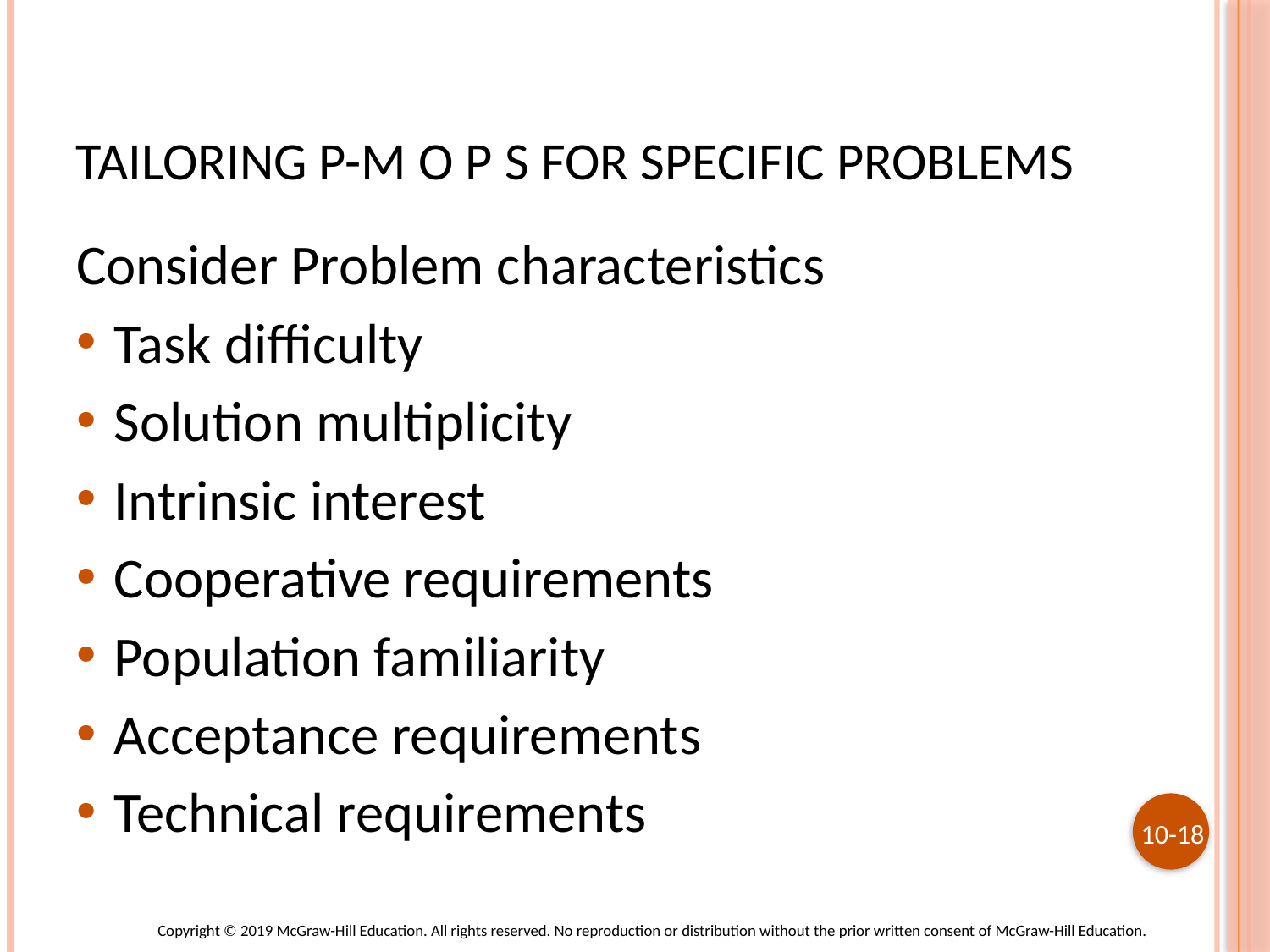

# Tailoring P-m o p s for specific problems
Consider Problem characteristics
Task difficulty
Solution multiplicity
Intrinsic interest
Cooperative requirements
Population familiarity
Acceptance requirements
Technical requirements